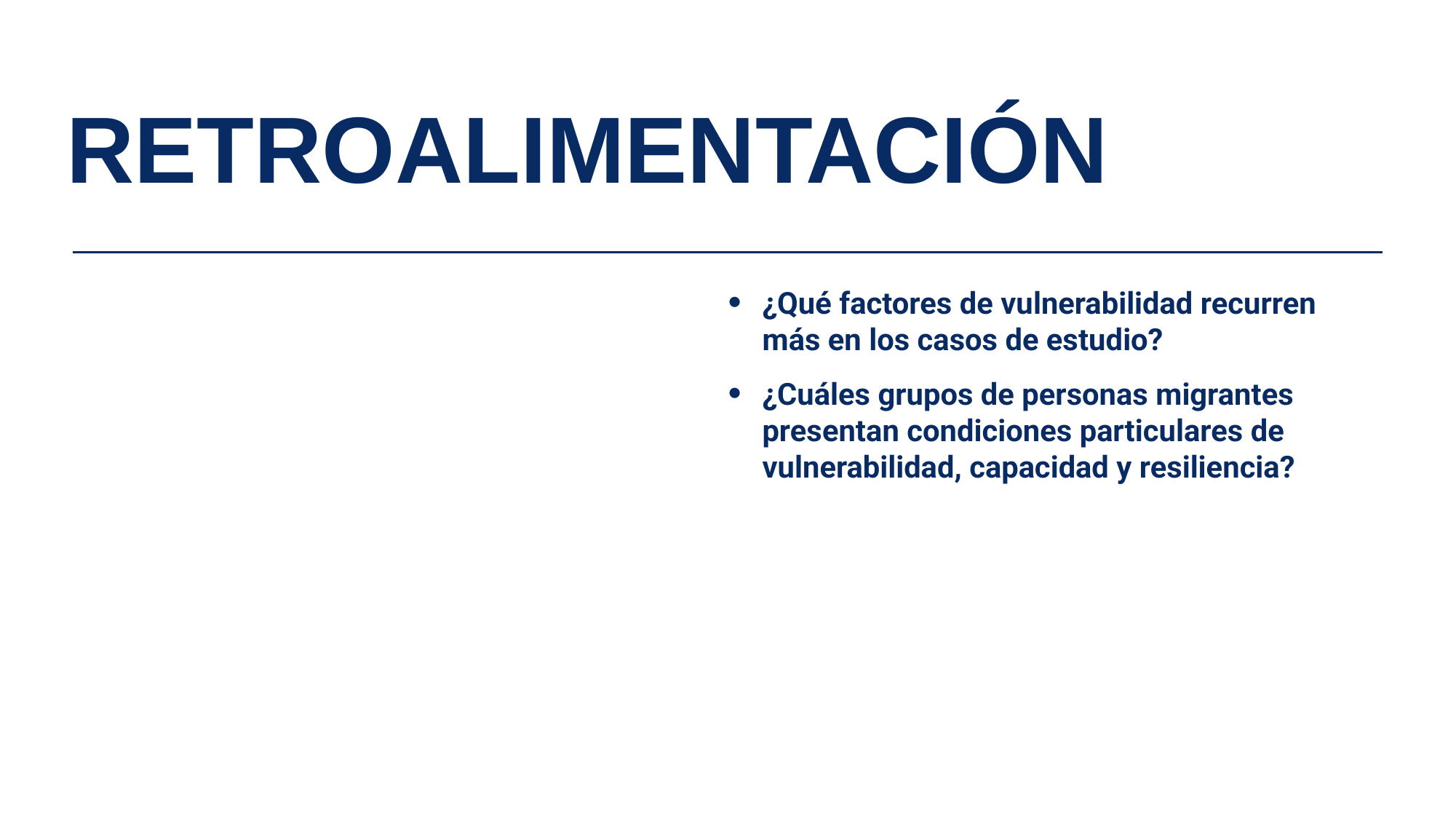

RETROALIMENTACIÓN
¿Qué factores de vulnerabilidad recurren más en los casos de estudio?
¿Cuáles grupos de personas migrantes presentan condiciones particulares de vulnerabilidad, capacidad y resiliencia?